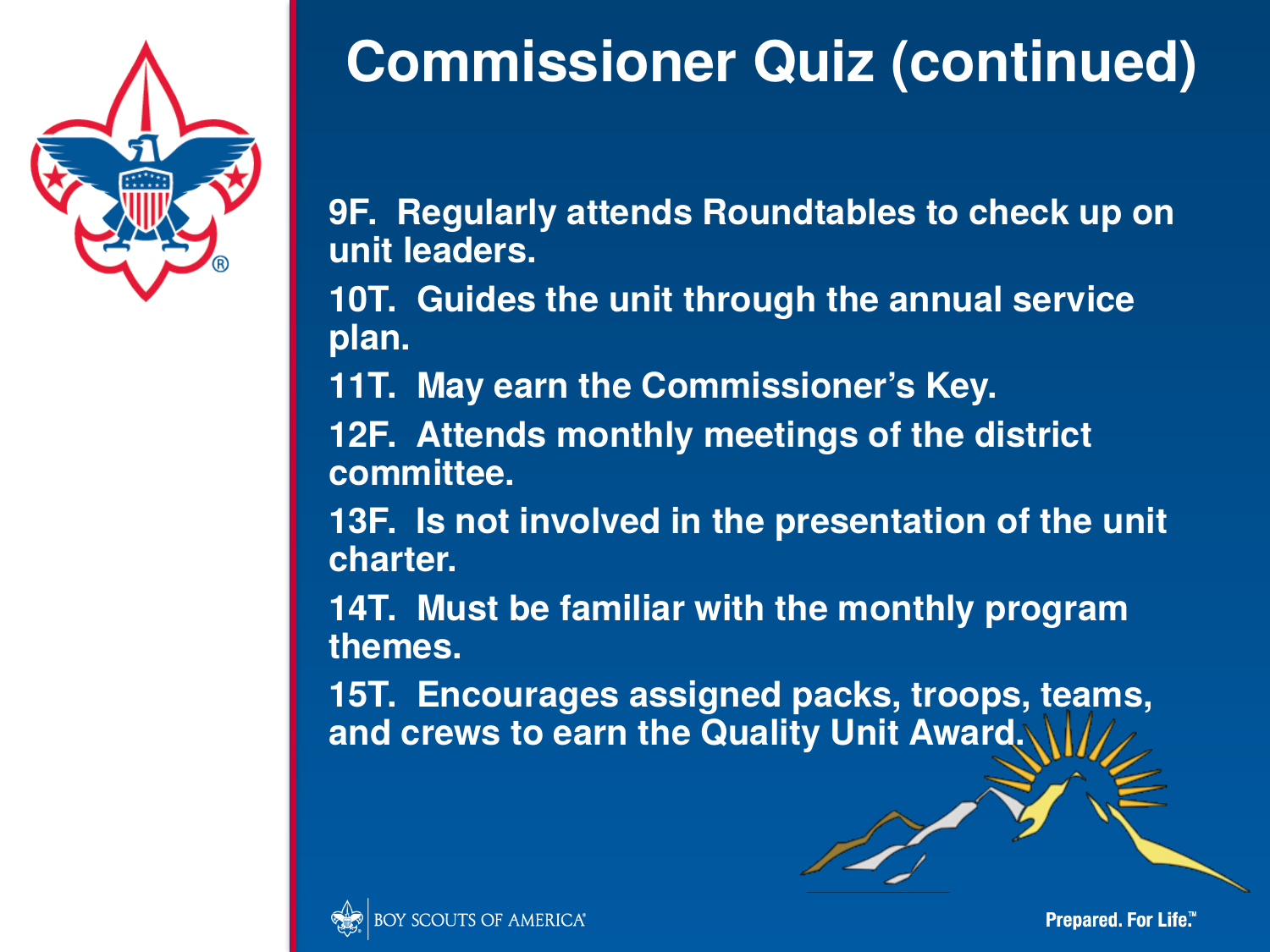

Commissioner Quiz (continued)
9F.  Regularly attends Roundtables to check up on unit leaders.
10T.  Guides the unit through the annual service plan.
11T.  May earn the Commissioner’s Key.
12F.  Attends monthly meetings of the district committee.
13F.  Is not involved in the presentation of the unit charter.
14T.  Must be familiar with the monthly program themes.
15T.  Encourages assigned packs, troops, teams, and crews to earn the Quality Unit Award.